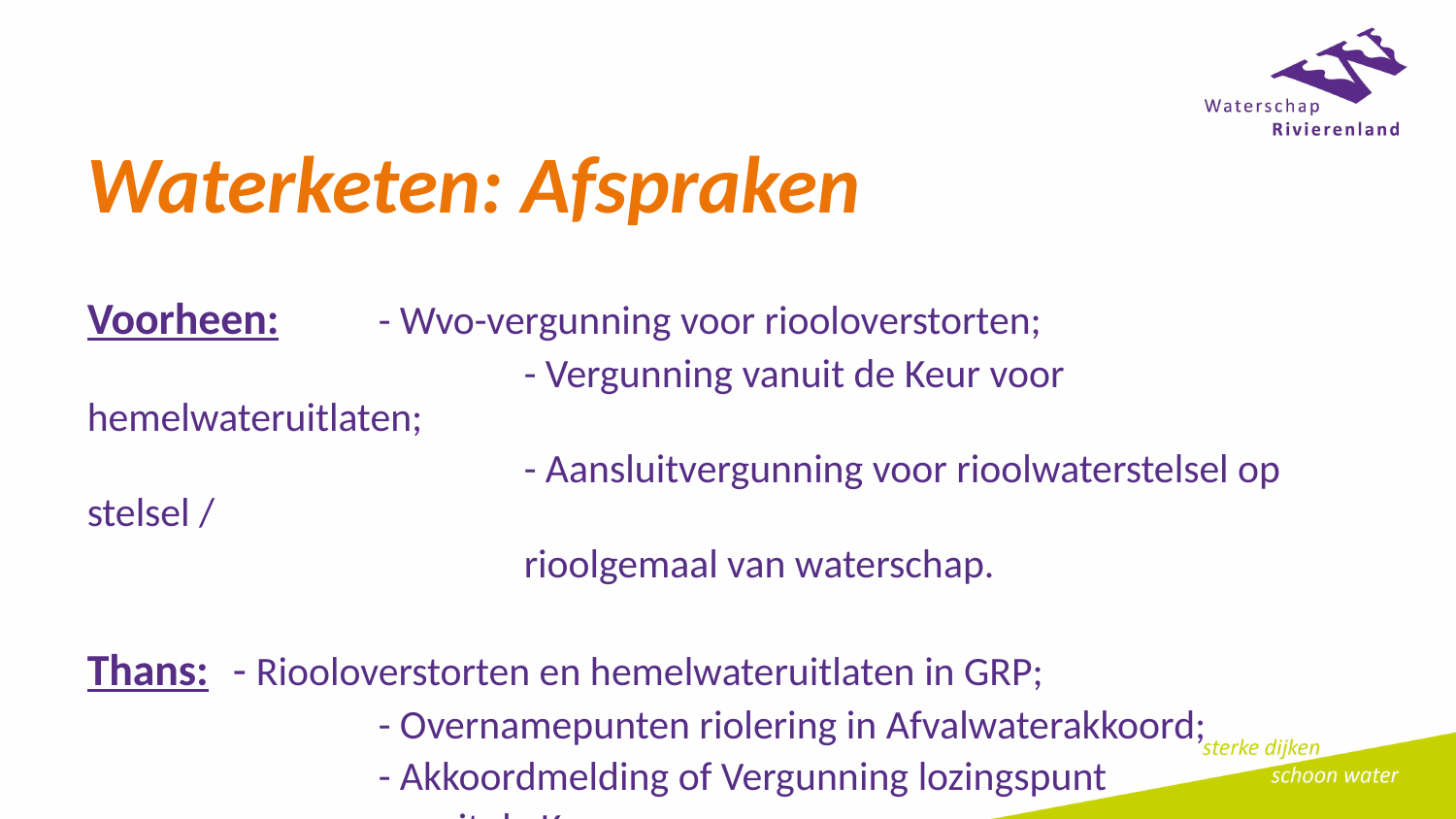

# Waterketen: Afspraken

Voorheen:	- Wvo-vergunning voor riooloverstorten;
			- Vergunning vanuit de Keur voor hemelwateruitlaten;
			- Aansluitvergunning voor rioolwaterstelsel op stelsel /
			rioolgemaal van waterschap.

Thans:	- Riooloverstorten en hemelwateruitlaten in GRP;
		- Overnamepunten riolering in Afvalwaterakkoord;
		- Akkoordmelding of Vergunning lozingspunt
		vanuit de Keur